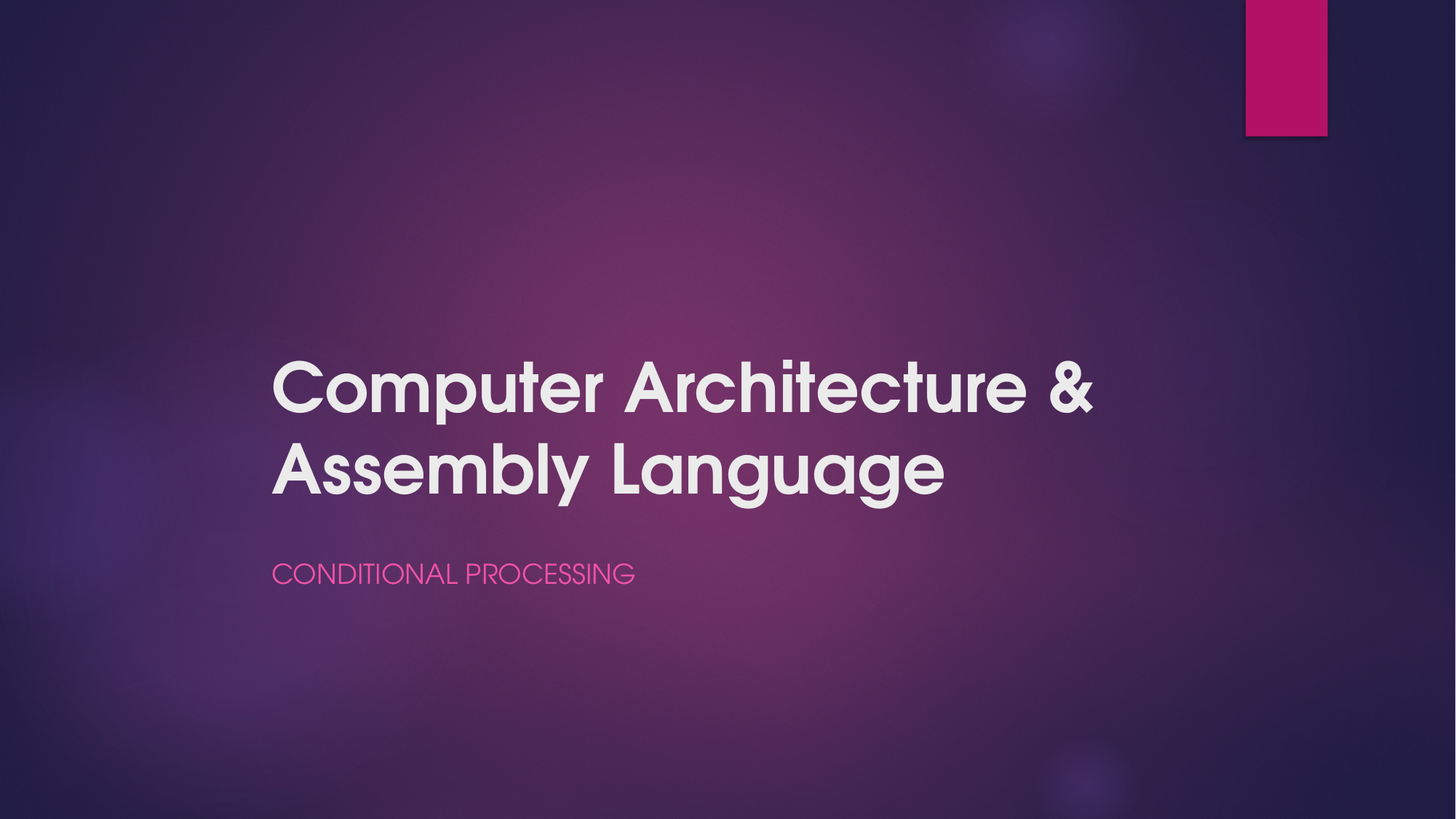

Computer Architecture &
Assembly Language
Conditional Processing